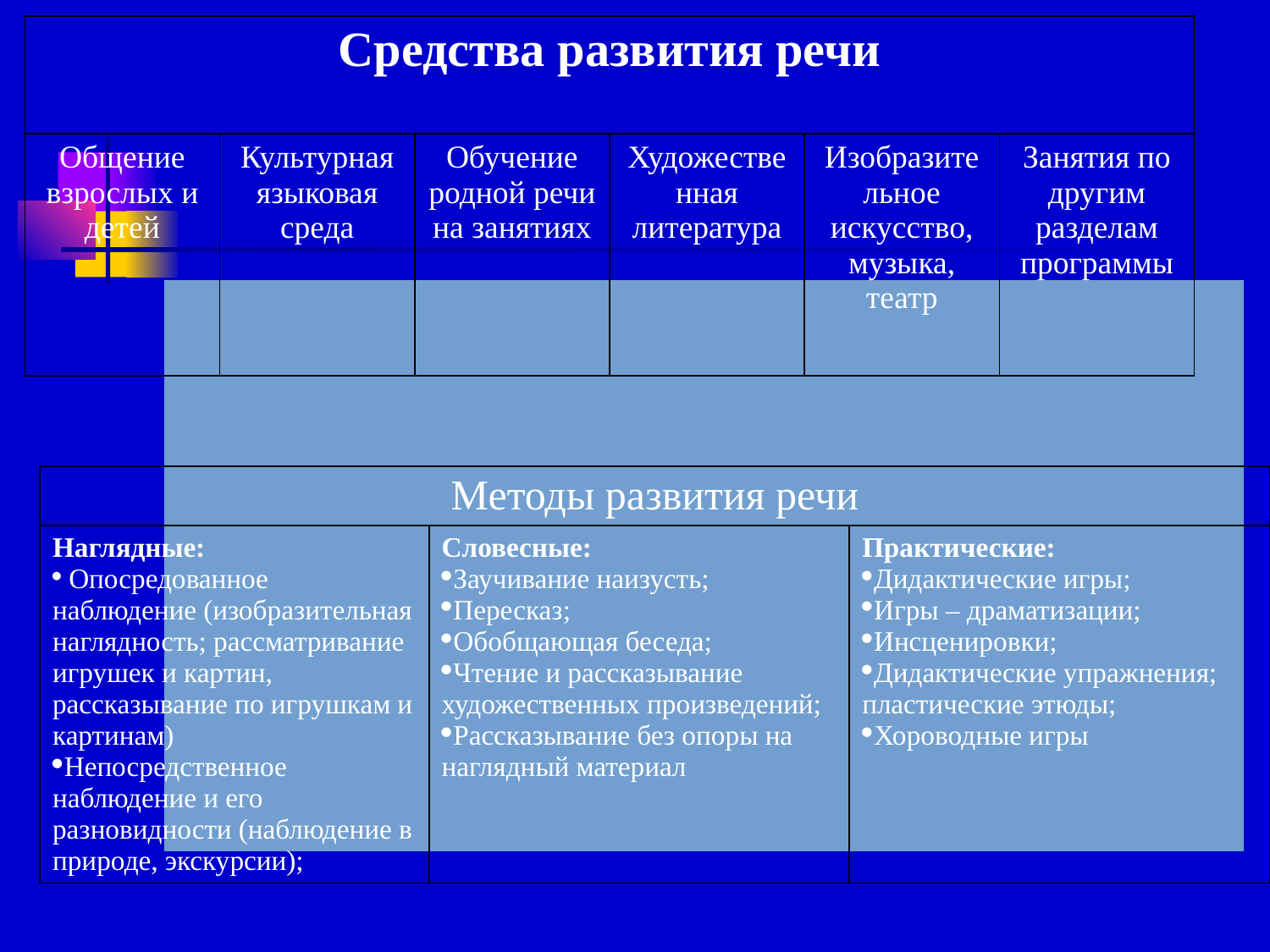

| Средства развития речи |  |  |  |  |  |
| --- | --- | --- | --- | --- | --- |
| Общение взрослых и детей | Культурная языковая среда | Обучение родной речи на занятиях | Художественная литература | Изобразительное искусство, музыка, театр | Занятия по другим разделам программы |
#

| Методы развития речи |  |  |
| --- | --- | --- |
| Наглядные: Опосредованное наблюдение (изобразительная наглядность; рассматривание игрушек и картин, рассказывание по игрушкам и картинам) Непосредственное наблюдение и его разновидности (наблюдение в природе, экскурсии); | Словесные: Заучивание наизусть; Пересказ; Обобщающая беседа; Чтение и рассказывание художественных произведений; Рассказывание без опоры на наглядный материал | Практические: Дидактические игры; Игры – драматизации; Инсценировки; Дидактические упражнения; пластические этюды; Хороводные игры |